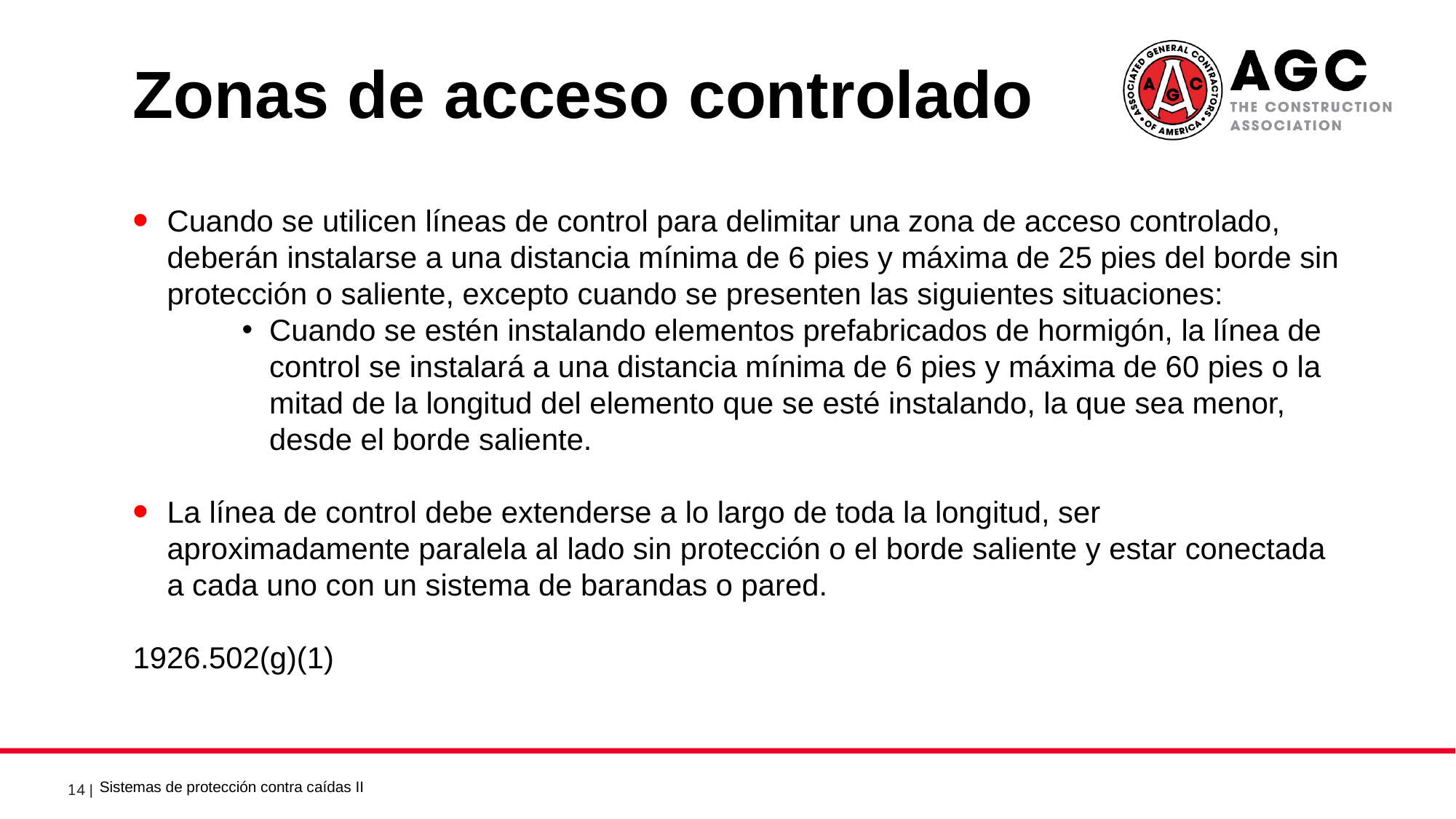

Zonas de acceso controlado 2
Cuando se utilicen líneas de control para delimitar una zona de acceso controlado, deberán instalarse a una distancia mínima de 6 pies y máxima de 25 pies del borde sin protección o saliente, excepto cuando se presenten las siguientes situaciones:
Cuando se estén instalando elementos prefabricados de hormigón, la línea de control se instalará a una distancia mínima de 6 pies y máxima de 60 pies o la mitad de la longitud del elemento que se esté instalando, la que sea menor, desde el borde saliente.

La línea de control debe extenderse a lo largo de toda la longitud, ser aproximadamente paralela al lado sin protección o el borde saliente y estar conectada a cada uno con un sistema de barandas o pared.

1926.502(g)(1)
Sistemas de protección contra caídas II